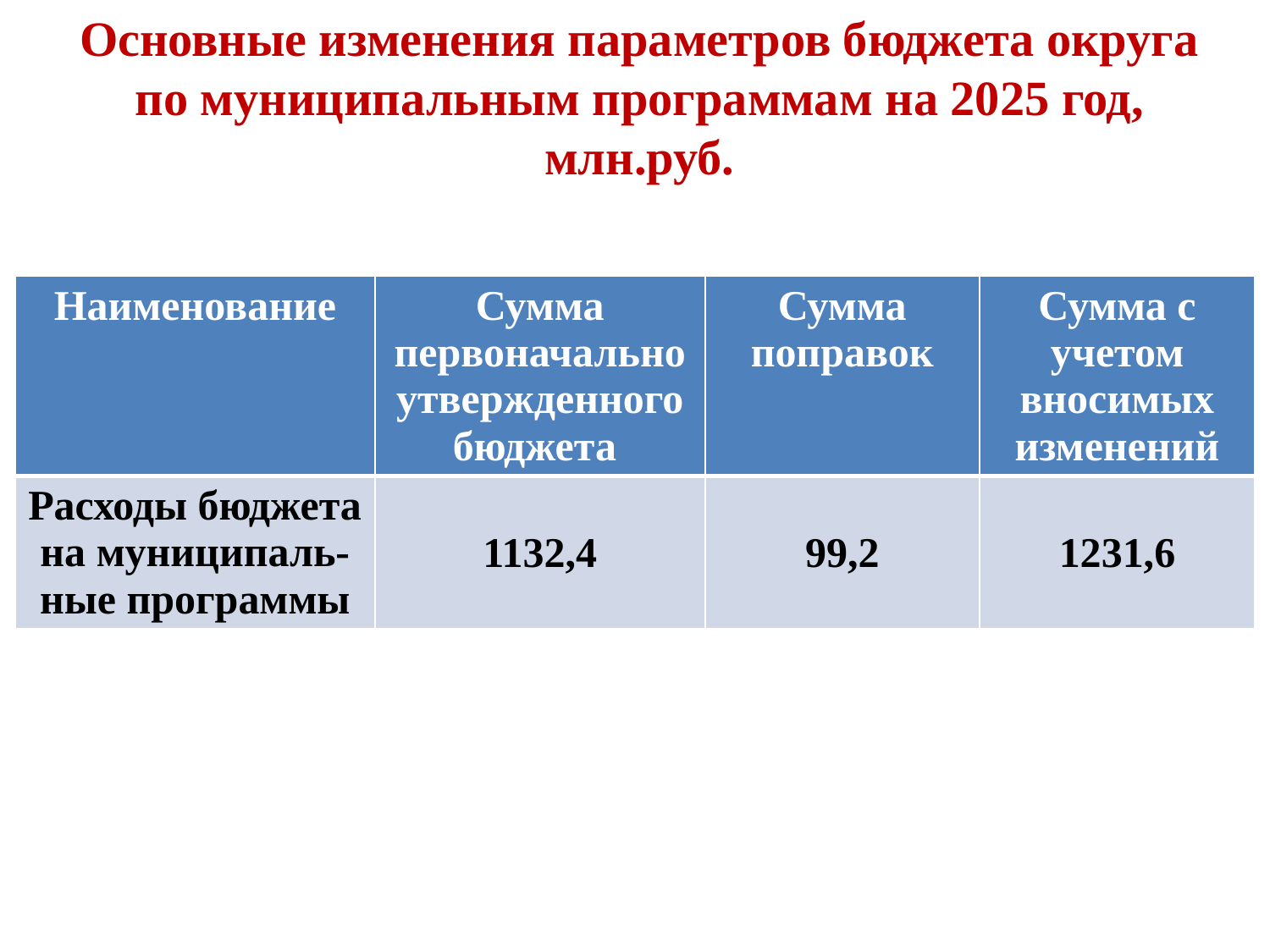

# Основные изменения параметров бюджета округа по муниципальным программам на 2025 год, млн.руб.
| Наименование | Сумма первоначально утвержденного бюджета | Сумма поправок | Сумма с учетом вносимых изменений |
| --- | --- | --- | --- |
| Расходы бюджета на муниципаль-ные программы | 1132,4 | 99,2 | 1231,6 |